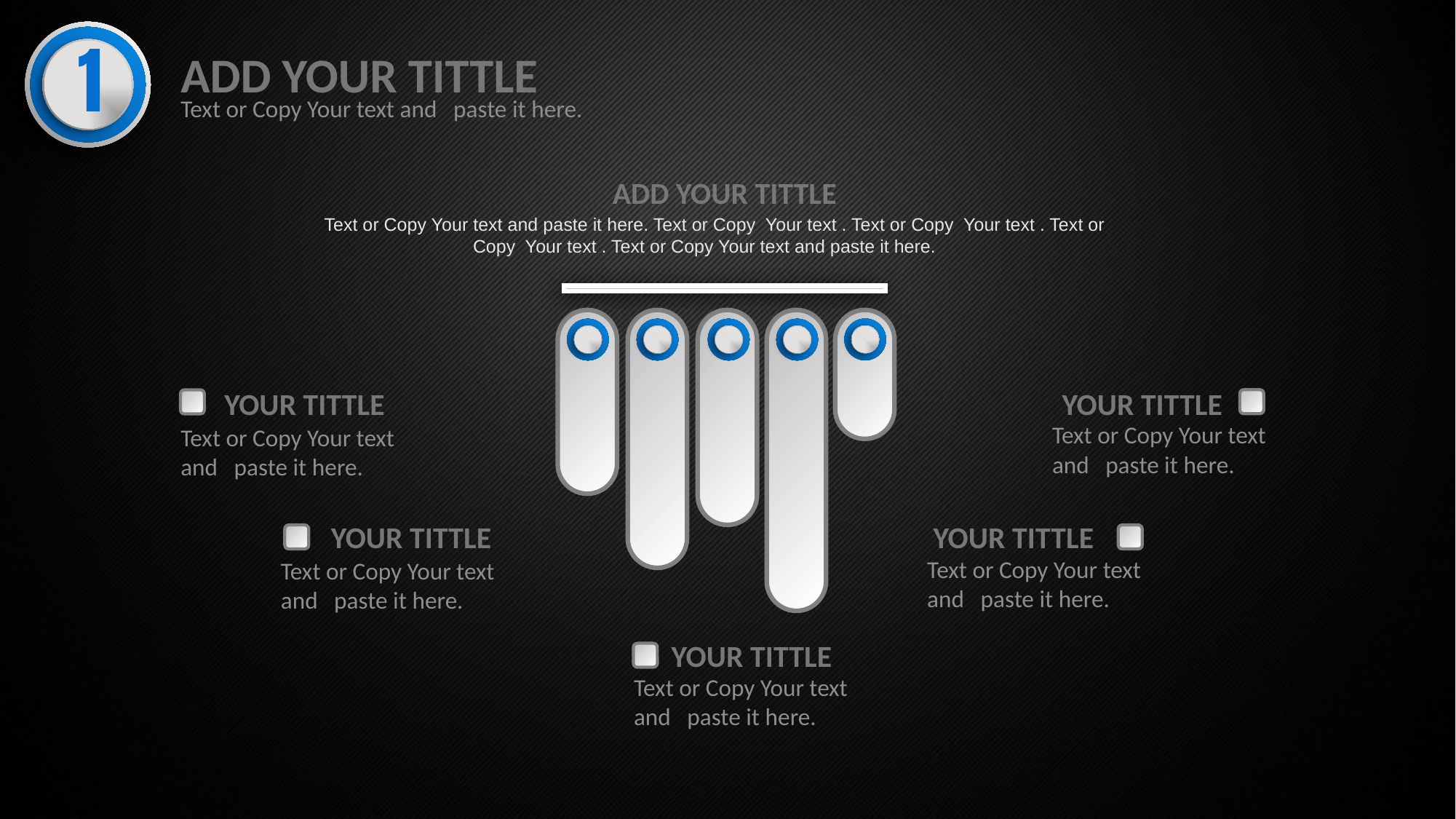

1
ADD YOUR TITTLE
Text or Copy Your text and   paste it here.
ADD YOUR TITTLE
   Text or Copy Your text and paste it here. Text or Copy  Your text . Text or Copy  Your text . Text or Copy  Your text . Text or Copy Your text and paste it here.

YOUR TITTLE

YOUR TITTLE

Text or Copy Your text and   paste it here.
Text or Copy Your text and   paste it here.
YOUR TITTLE

YOUR TITTLE

Text or Copy Your text and   paste it here.
Text or Copy Your text and   paste it here.
YOUR TITTLE

Text or Copy Your text and   paste it here.